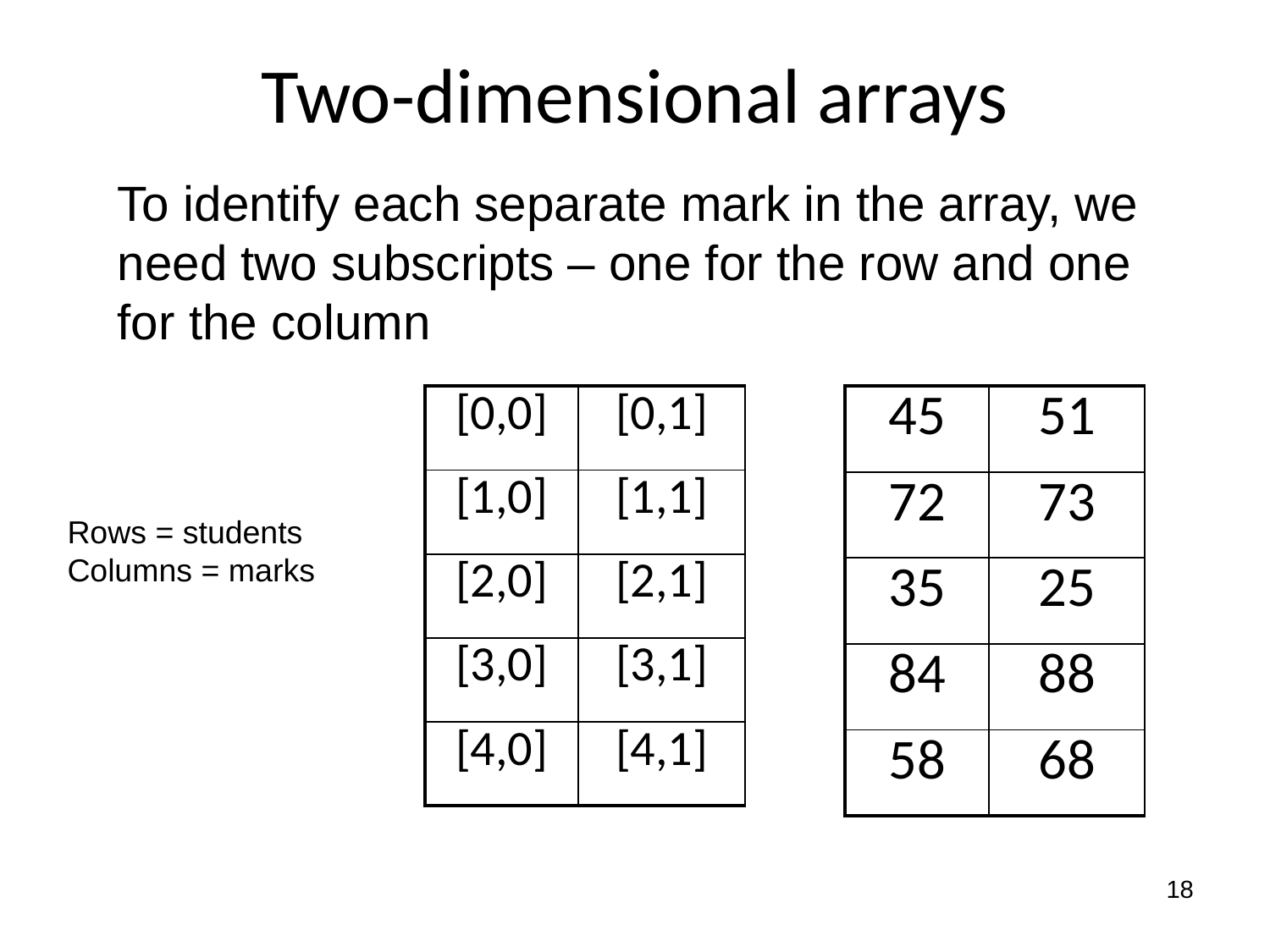

# Two-dimensional arrays
To identify each separate mark in the array, we need two subscripts – one for the row and one for the column

| [0,0] | [0,1] |
| --- | --- |
| [1,0] | [1,1] |
| [2,0] | [2,1] |
| [3,0] | [3,1] |
| [4,0] | [4,1] |
| 45 | 51 |
| --- | --- |
| 72 | 73 |
| 35 | 25 |
| 84 | 88 |
| 58 | 68 |
Rows = students
Columns = marks

18